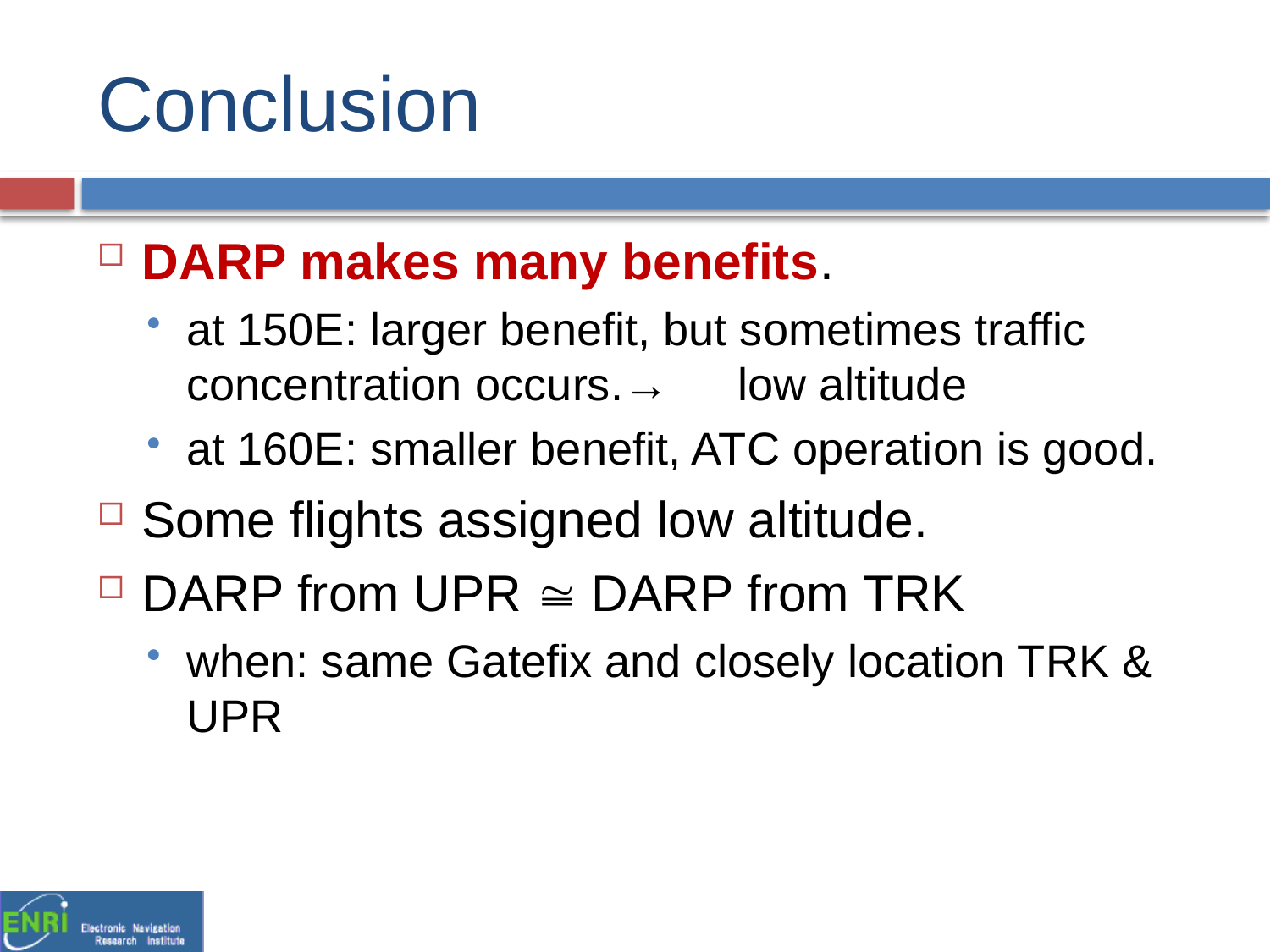

# Conclusion
DARP makes many benefits.
at 150E: larger benefit, but sometimes traffic concentration occurs.→　low altitude
at 160E: smaller benefit, ATC operation is good.
Some flights assigned low altitude.
DARP from UPR ≅ DARP from TRK
when: same Gatefix and closely location TRK & UPR